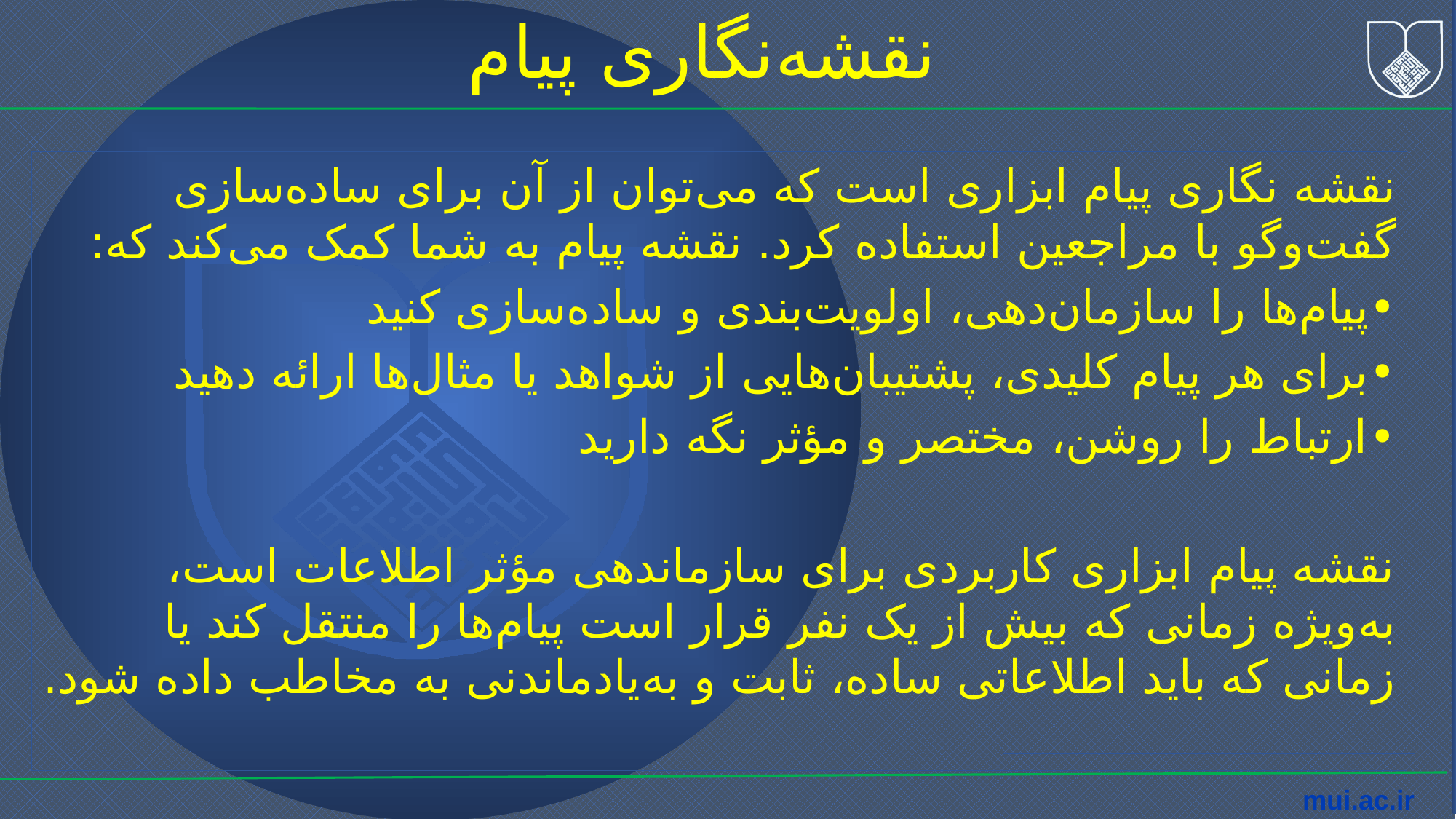

نقشه‌نگاری پیام
نقشه‌ نگاری پیام ابزاری است که می‌توان از آن برای ساده‌سازی گفت‌وگو با مراجعین استفاده کرد. نقشه پیام به شما کمک می‌کند که:
•	پیام‌ها را سازمان‌دهی، اولویت‌بندی و ساده‌سازی کنید
•	برای هر پیام کلیدی، پشتیبان‌هایی از شواهد یا مثال‌ها ارائه دهید
•	ارتباط را روشن، مختصر و مؤثر نگه دارید

نقشه پیام ابزاری کاربردی برای سازماندهی مؤثر اطلاعات است، به‌ویژه زمانی که بیش از یک نفر قرار است پیام‌ها را منتقل کند یا زمانی که باید اطلاعاتی ساده، ثابت و به‌یادماندنی به مخاطب داده شود.